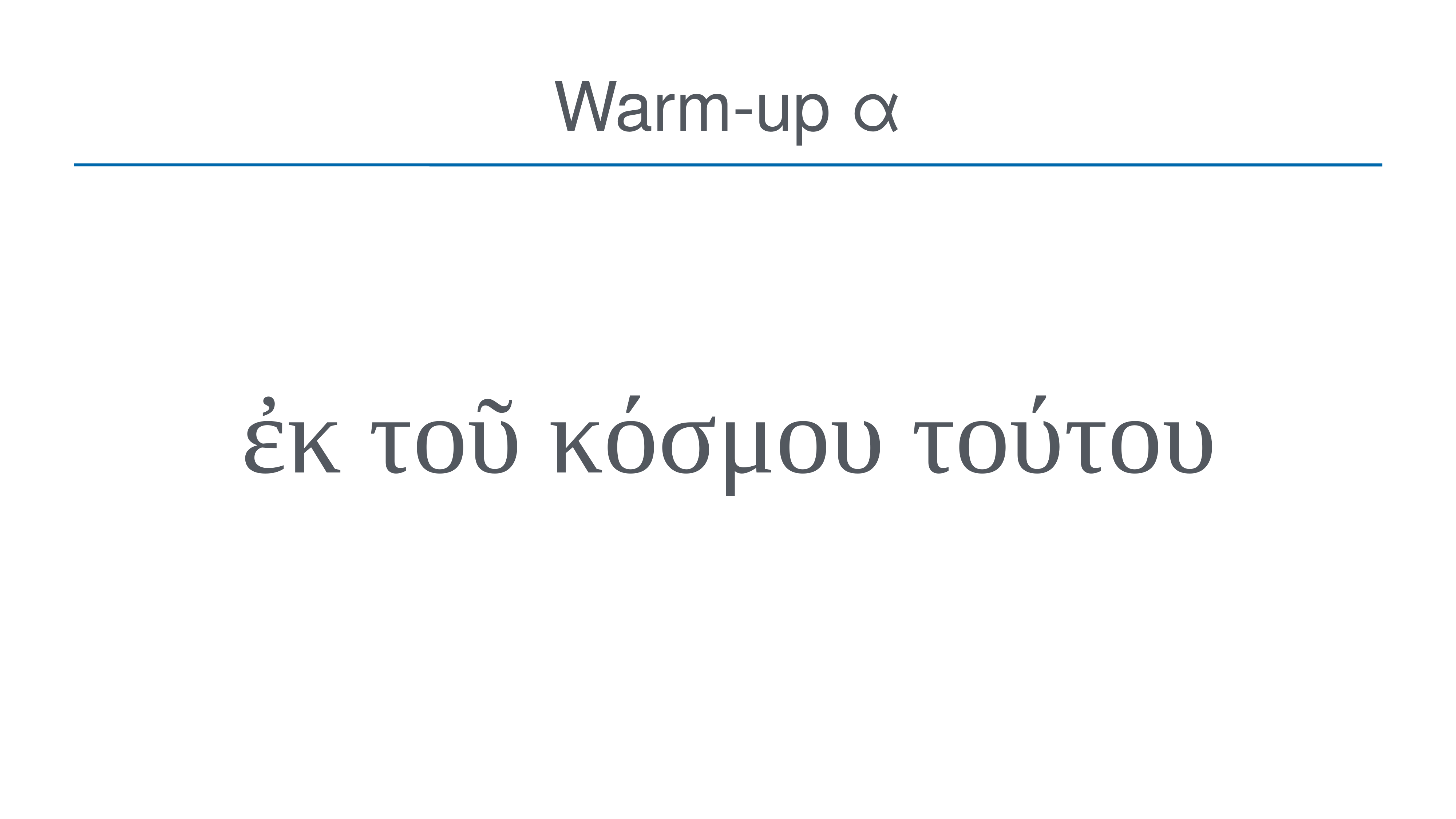

# Warm-up α
ἐκ τοῦ κόσμου τούτου